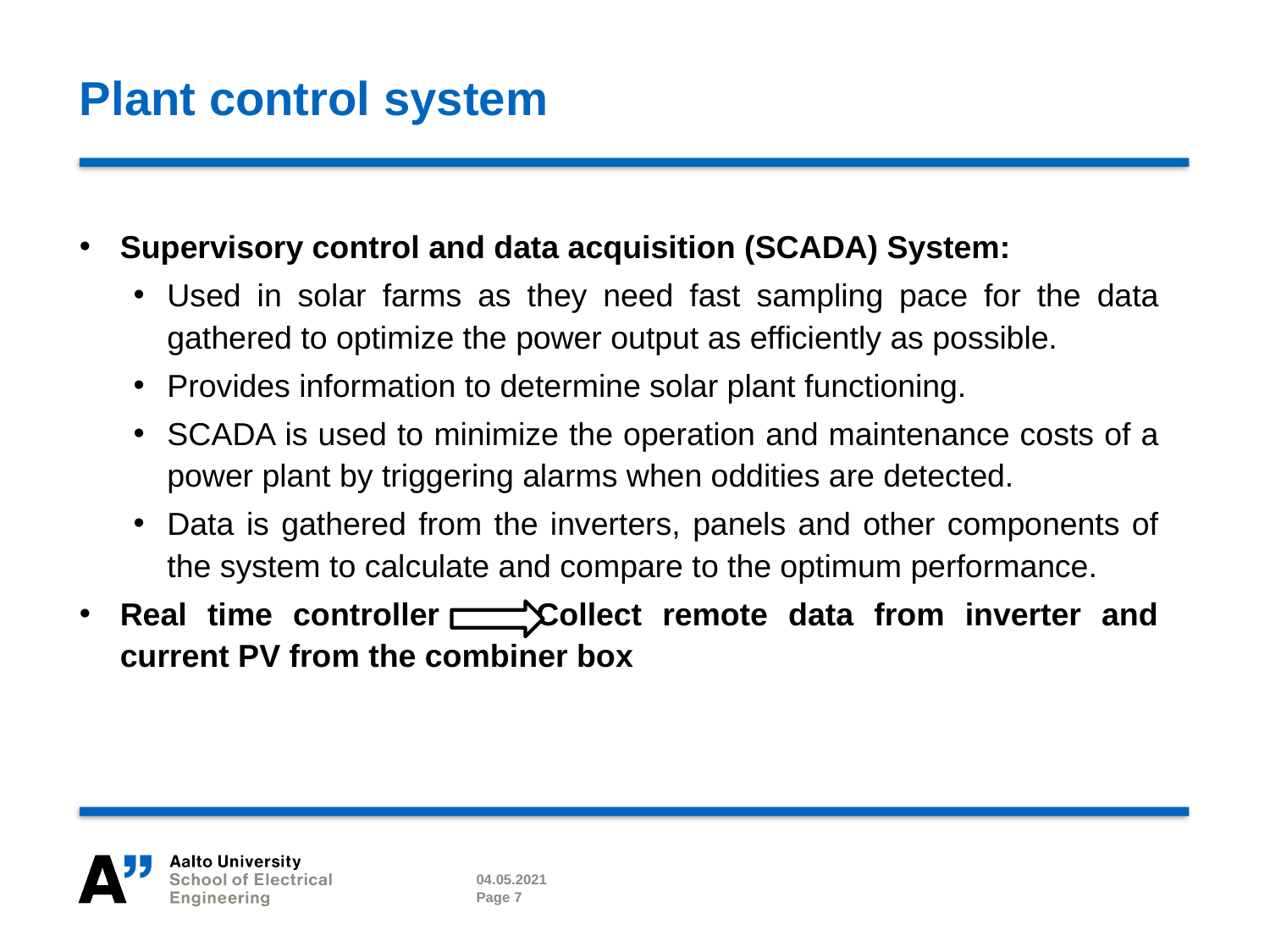

# Plant control system
Supervisory control and data acquisition (SCADA) System:
Used in solar farms as they need fast sampling pace for the data gathered to optimize the power output as efficiently as possible.
Provides information to determine solar plant functioning.
SCADA is used to minimize the operation and maintenance costs of a power plant by triggering alarms when oddities are detected.
Data is gathered from the inverters, panels and other components of the system to calculate and compare to the optimum performance.
Real time controller       Collect remote data from inverter and current PV from the combiner box

04.05.2021
Page 7